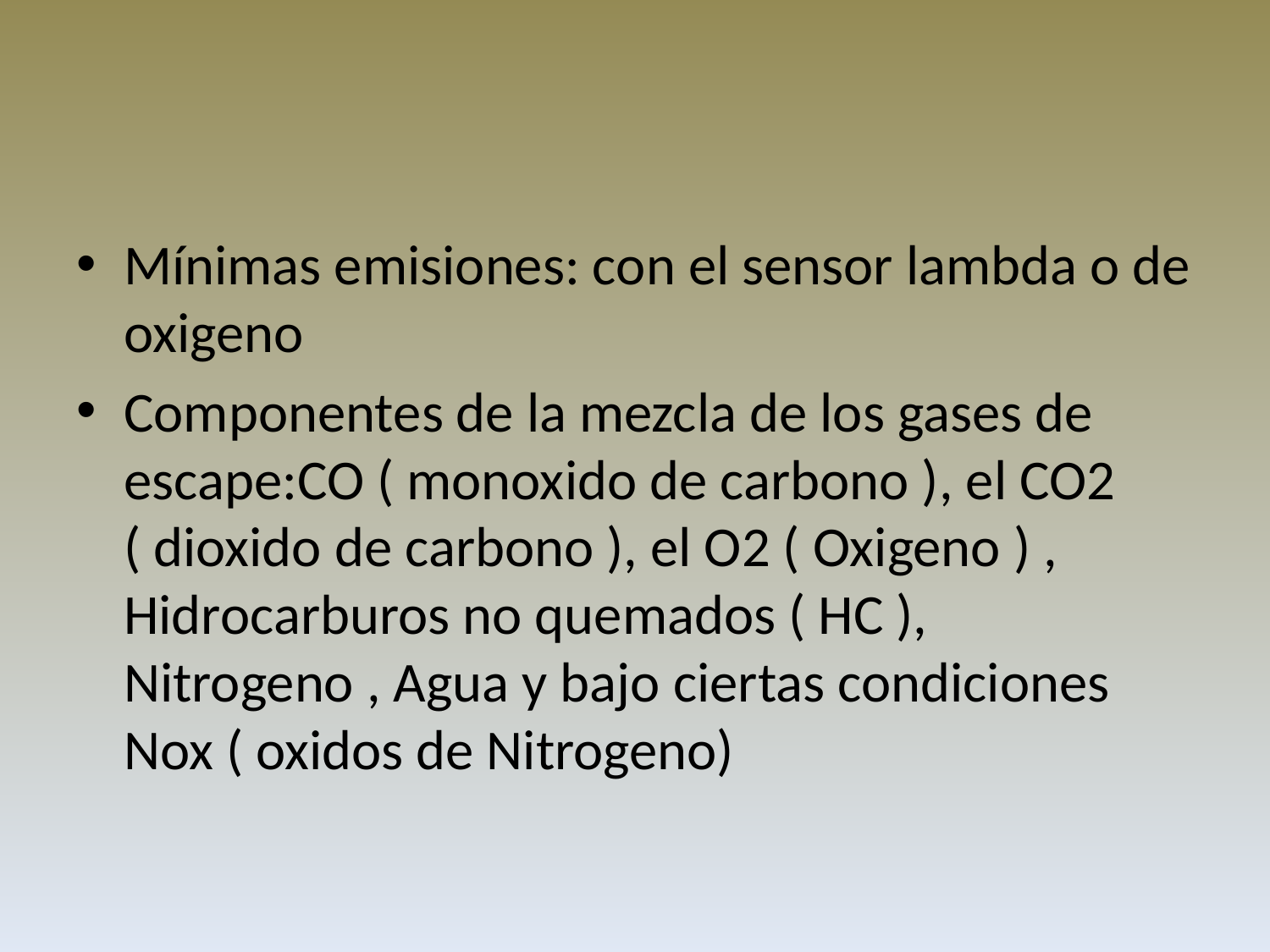

#
Mínimas emisiones: con el sensor lambda o de oxigeno
Componentes de la mezcla de los gases de escape:CO ( monoxido de carbono ), el CO2 ( dioxido de carbono ), el O2 ( Oxigeno ) , Hidrocarburos no quemados ( HC ), Nitrogeno , Agua y bajo ciertas condiciones Nox ( oxidos de Nitrogeno)